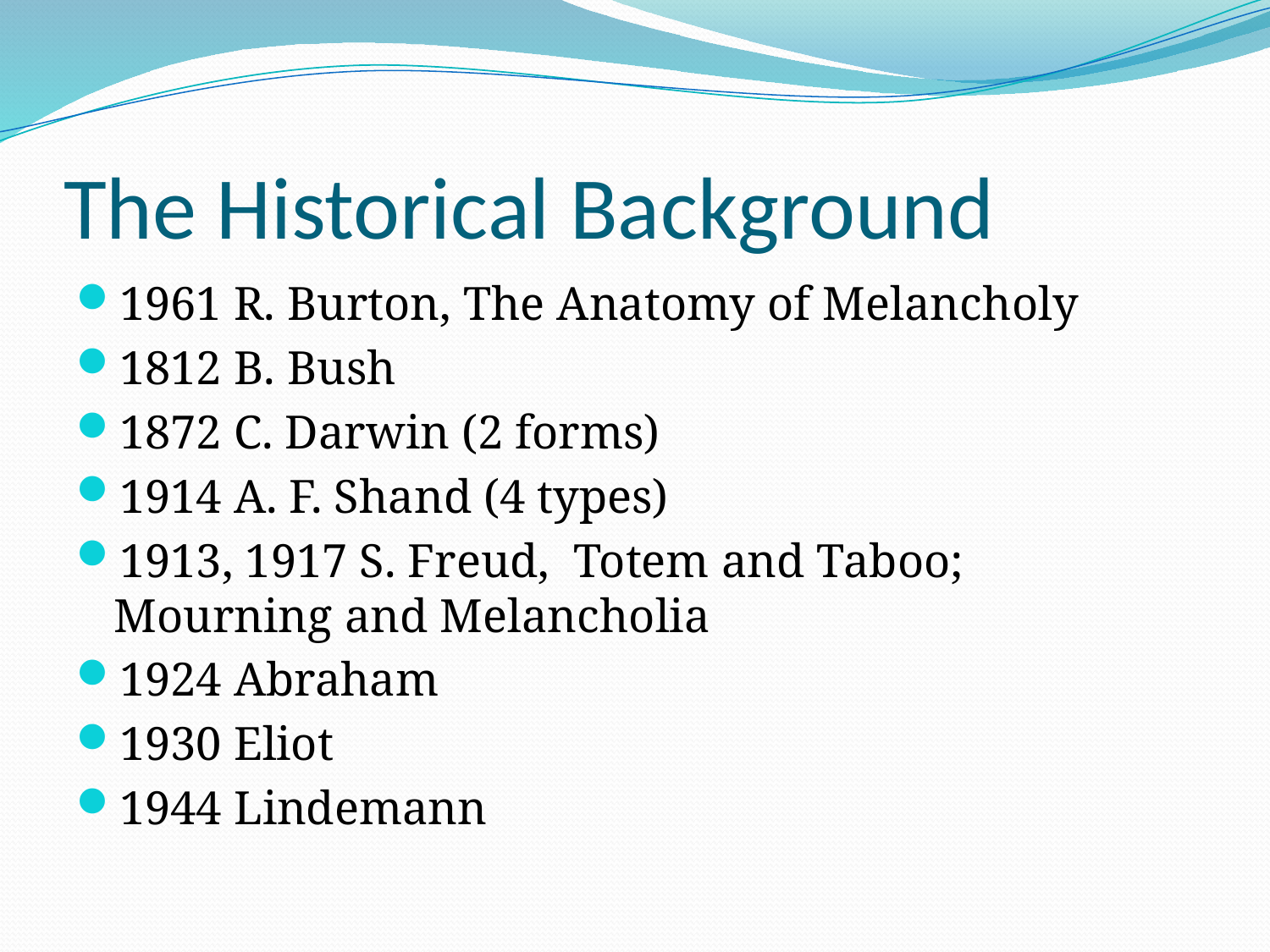

# The Historical Background
1961 R. Burton, The Anatomy of Melancholy
1812 B. Bush
1872 C. Darwin (2 forms)
1914 A. F. Shand (4 types)
1913, 1917 S. Freud,  Totem and Taboo; Mourning and Melancholia
1924 Abraham
1930 Eliot
1944 Lindemann